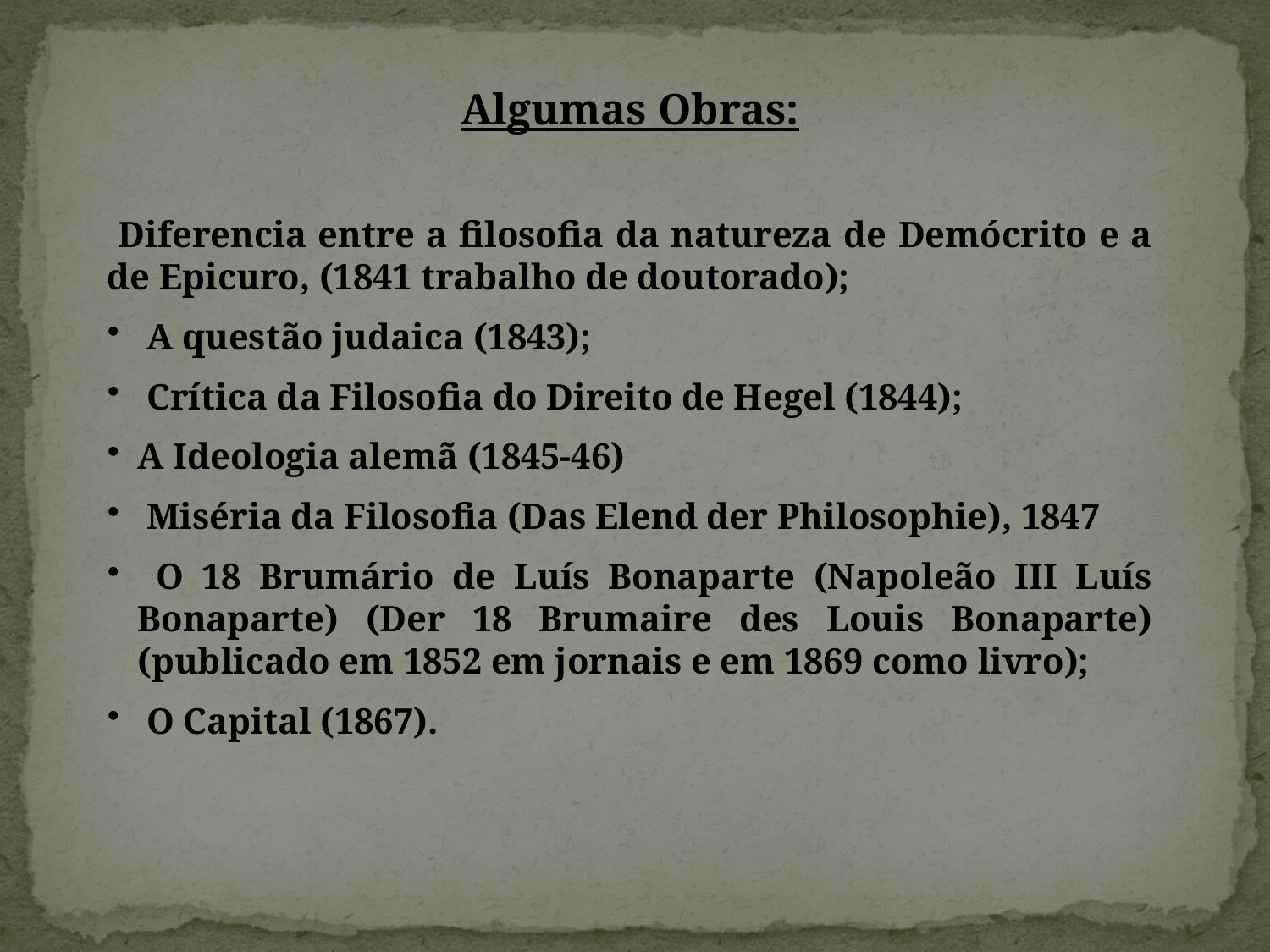

Algumas Obras:

 Diferencia entre a filosofia da natureza de Demócrito e a de Epicuro, (1841 trabalho de doutorado);
 A questão judaica (1843);
 Crítica da Filosofia do Direito de Hegel (1844);
A Ideologia alemã (1845-46)
 Miséria da Filosofia (Das Elend der Philosophie), 1847
 O 18 Brumário de Luís Bonaparte (Napoleão III Luís Bonaparte) (Der 18 Brumaire des Louis Bonaparte) (publicado em 1852 em jornais e em 1869 como livro);
 O Capital (1867).